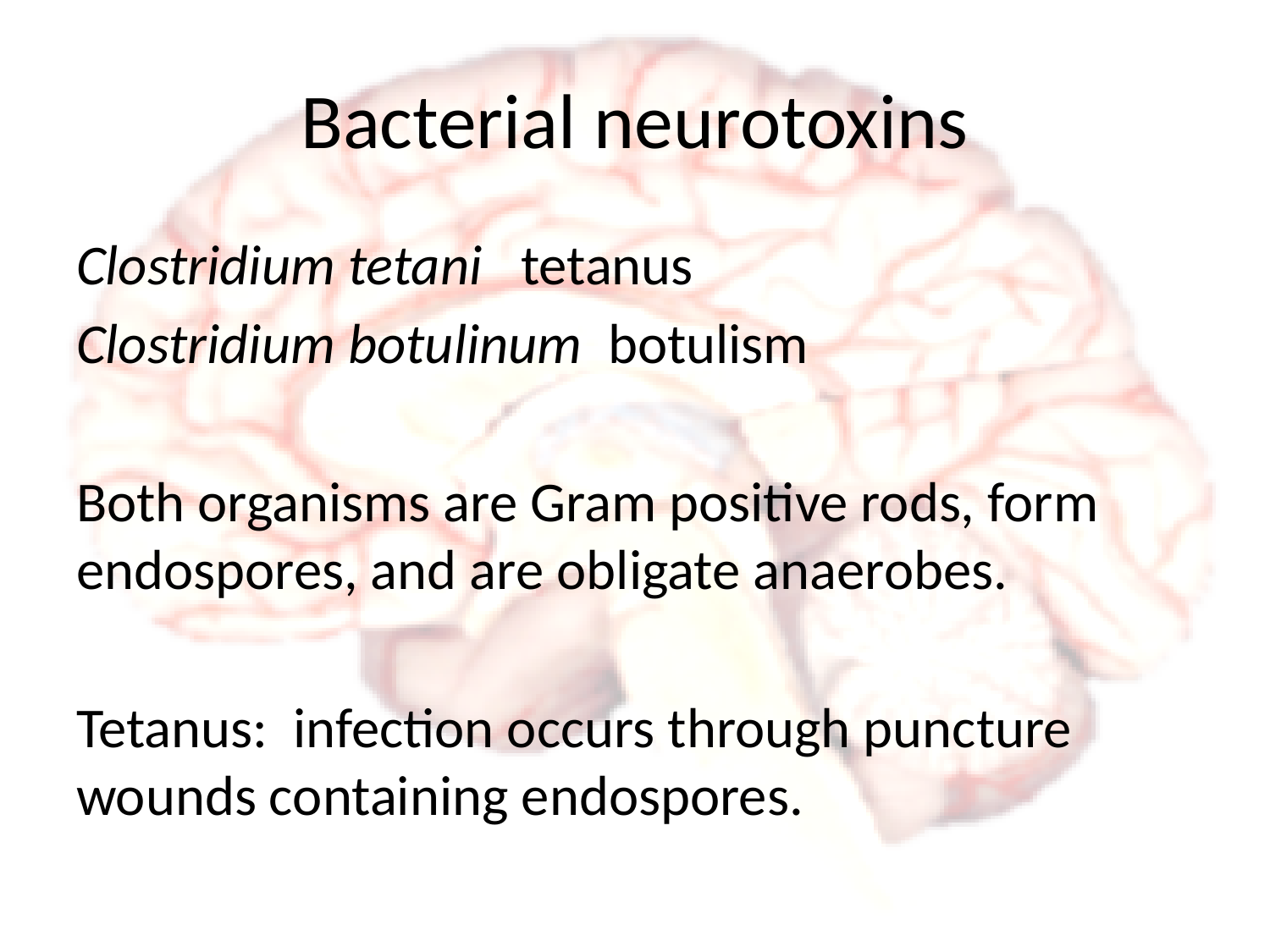

# Bacterial neurotoxins
Clostridium tetani   tetanus
Clostridium botulinum  botulism

Both organisms are Gram positive rods, form endospores, and are obligate anaerobes.

Tetanus:  infection occurs through puncture wounds containing endospores.